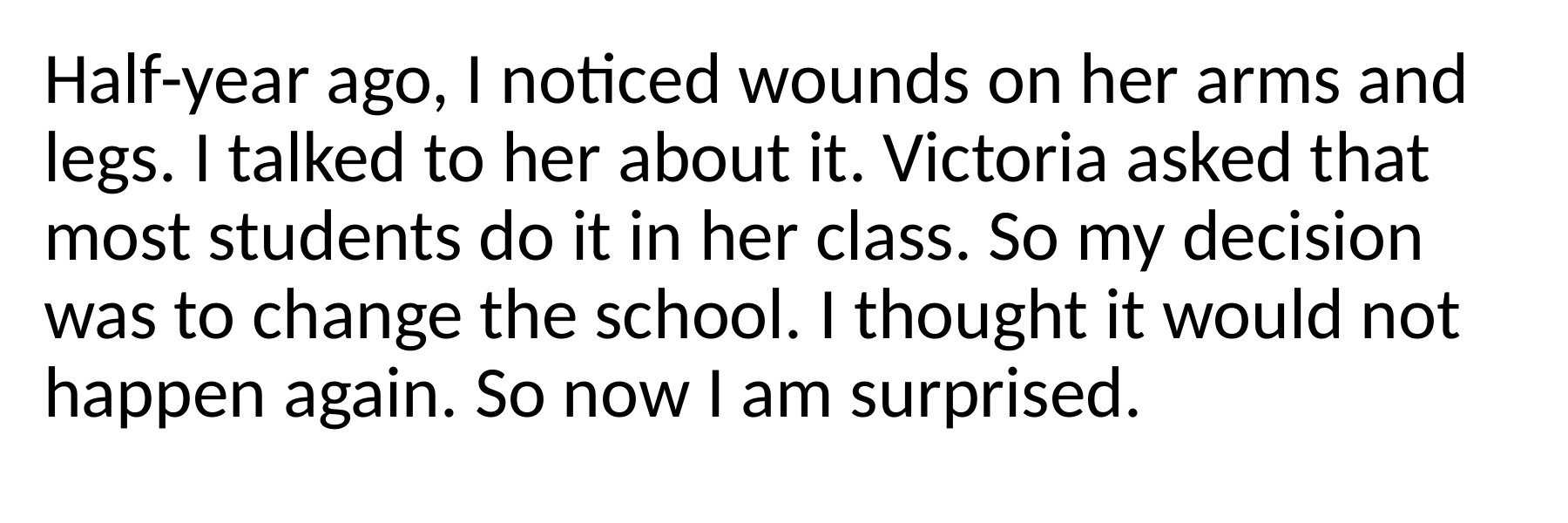

Half-year ago, I noticed wounds on her arms and legs. I talked to her about it. Victoria asked that most students do it in her class. So my decision was to change the school. I thought it would not happen again. So now I am surprised.